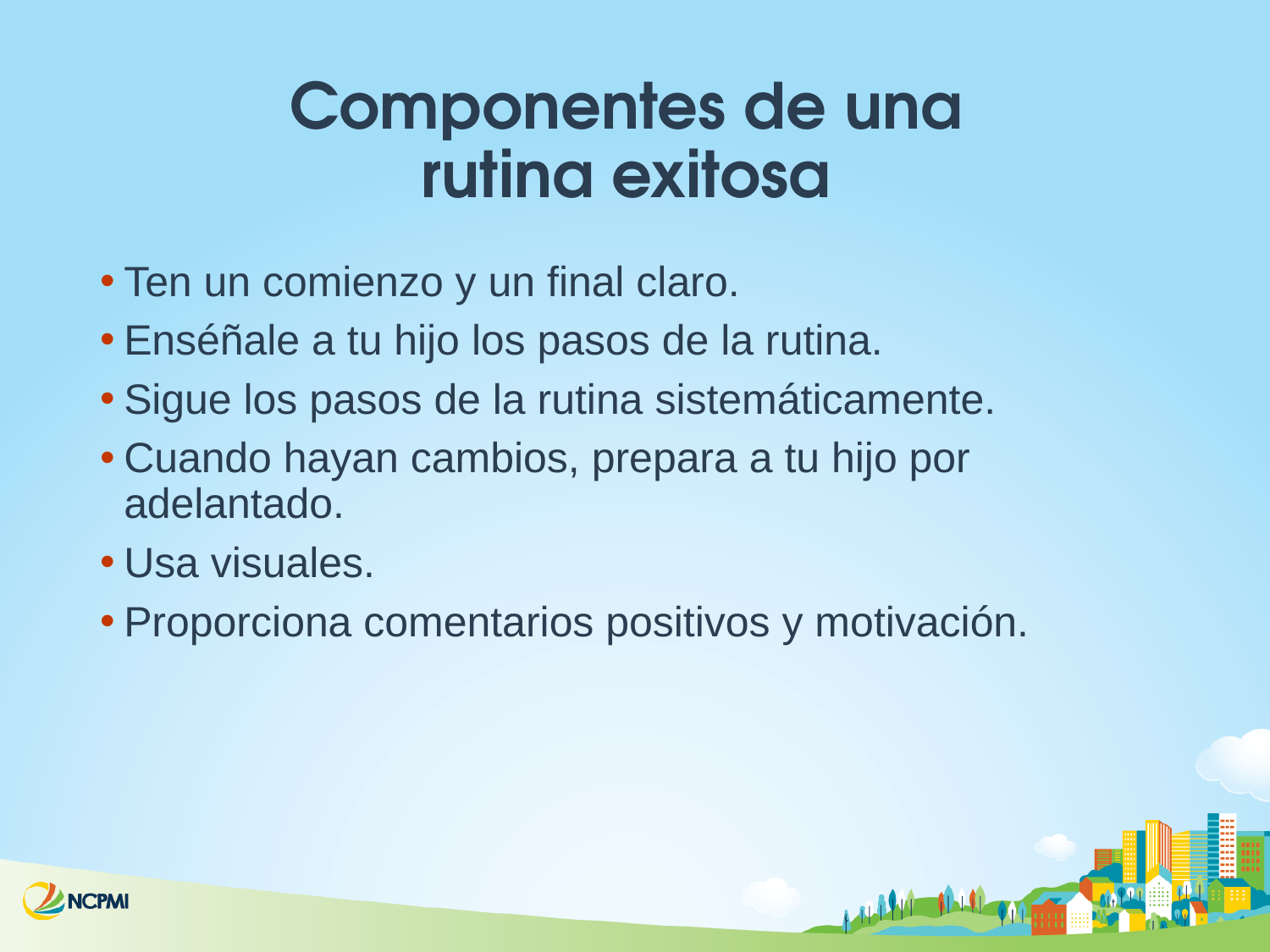

# Componentes de una rutina exitosa
Ten un comienzo y un final claro.
Enséñale a tu hijo los pasos de la rutina.
Sigue los pasos de la rutina sistemáticamente.
Cuando hayan cambios, prepara a tu hijo por adelantado.
Usa visuales.
Proporciona comentarios positivos y motivación.